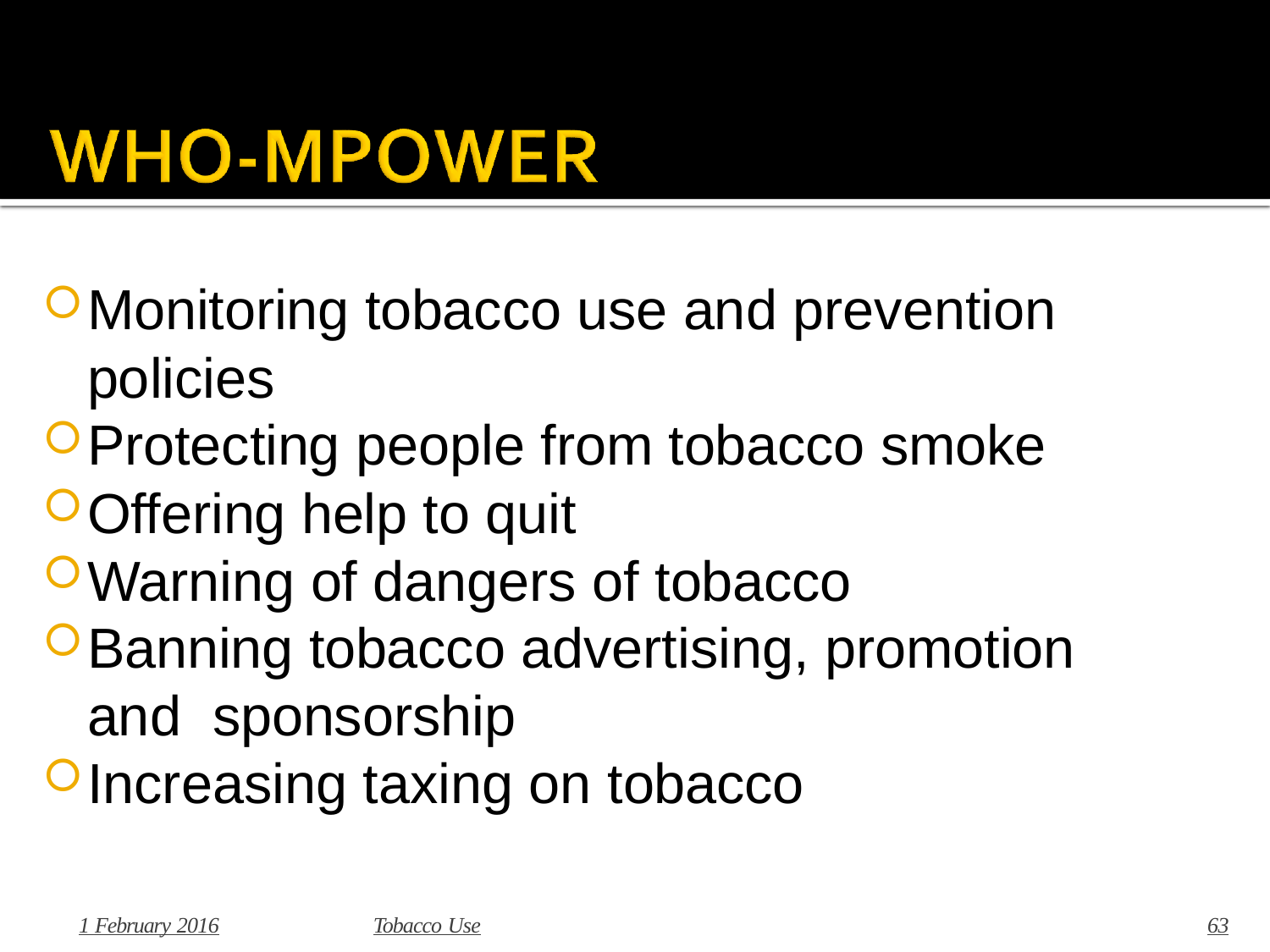

Monitoring tobacco use and prevention policies
Protecting people from tobacco smoke
Offering help to quit
Warning of dangers of tobacco
Banning tobacco advertising, promotion and  sponsorship
Increasing taxing on tobacco
1 February 2016
Tobacco Use
63